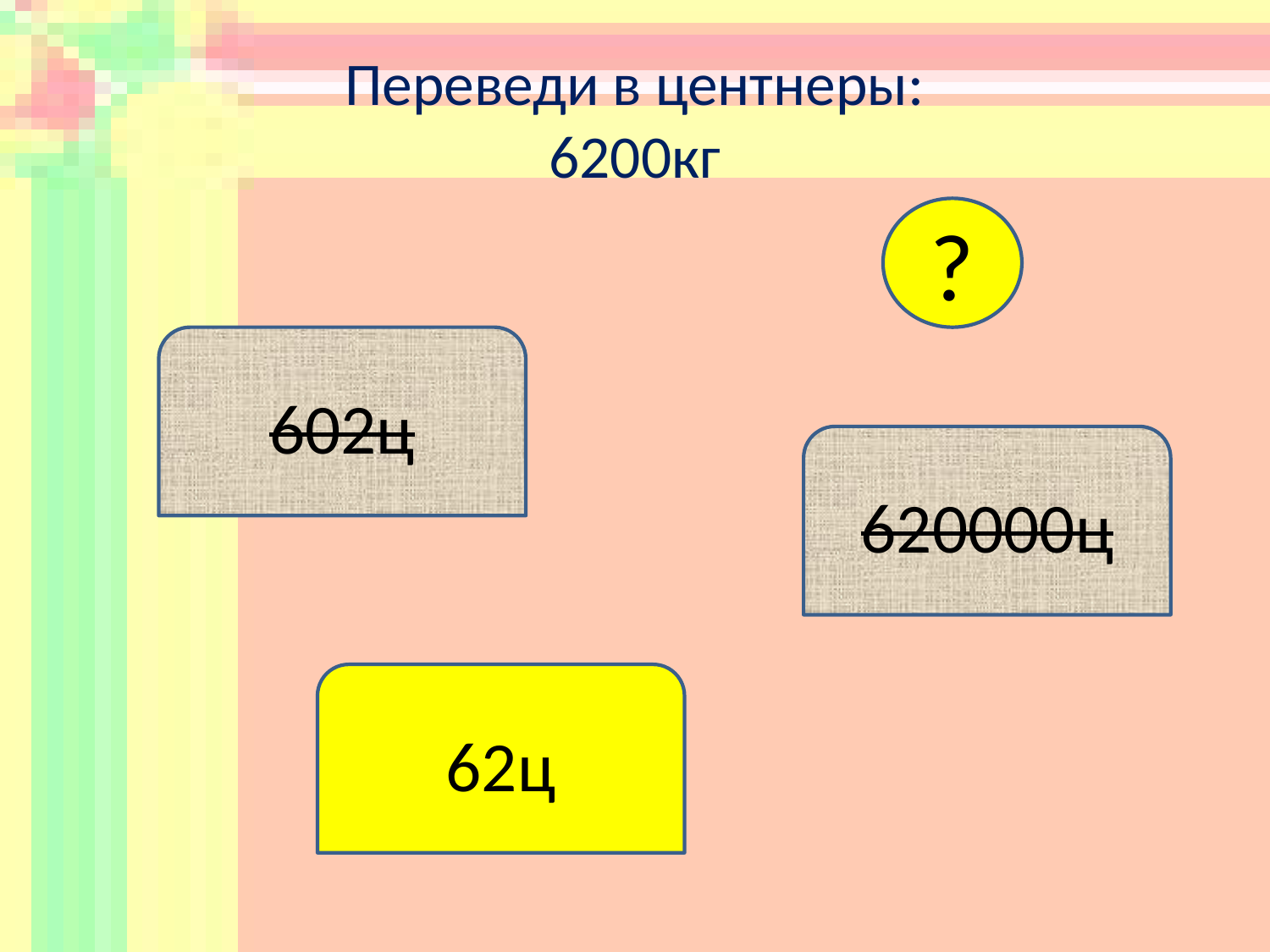

# Переведи в центнеры: 6200кг
?
602ц
620000ц
62ц